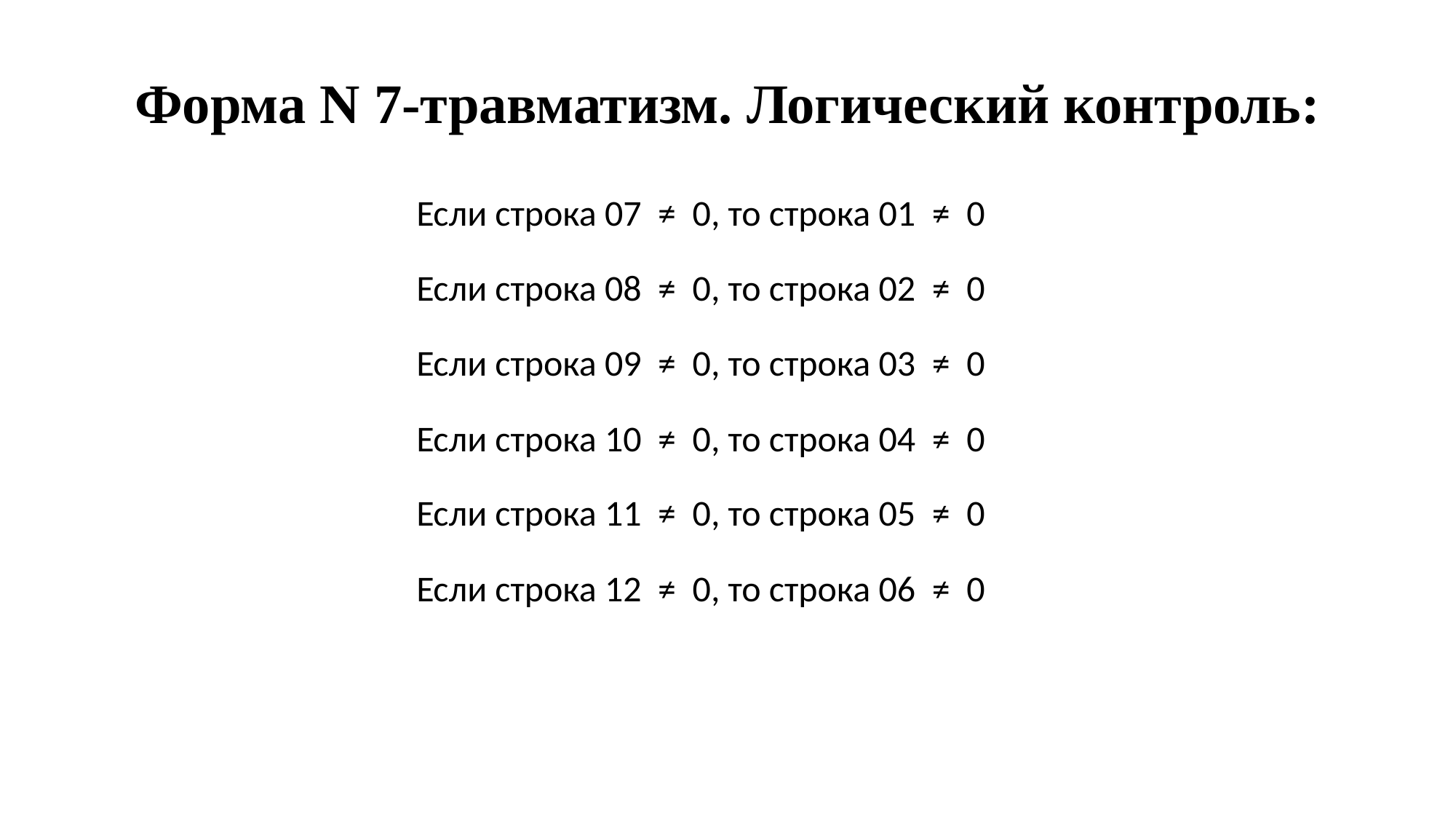

# Форма N 7-травматизм. Логический контроль:
| Если строка 07  ≠ 0, то строка 01  ≠ 0 |
| --- |
| Если строка 08  ≠ 0, то строка 02  ≠ 0 |
| Если строка 09  ≠ 0, то строка 03  ≠ 0 |
| Если строка 10  ≠ 0, то строка 04  ≠ 0 |
| Если строка 11  ≠ 0, то строка 05  ≠ 0 |
| Если строка 12  ≠ 0, то строка 06  ≠ 0 |
|  |
| --- |
|  |
| --- |